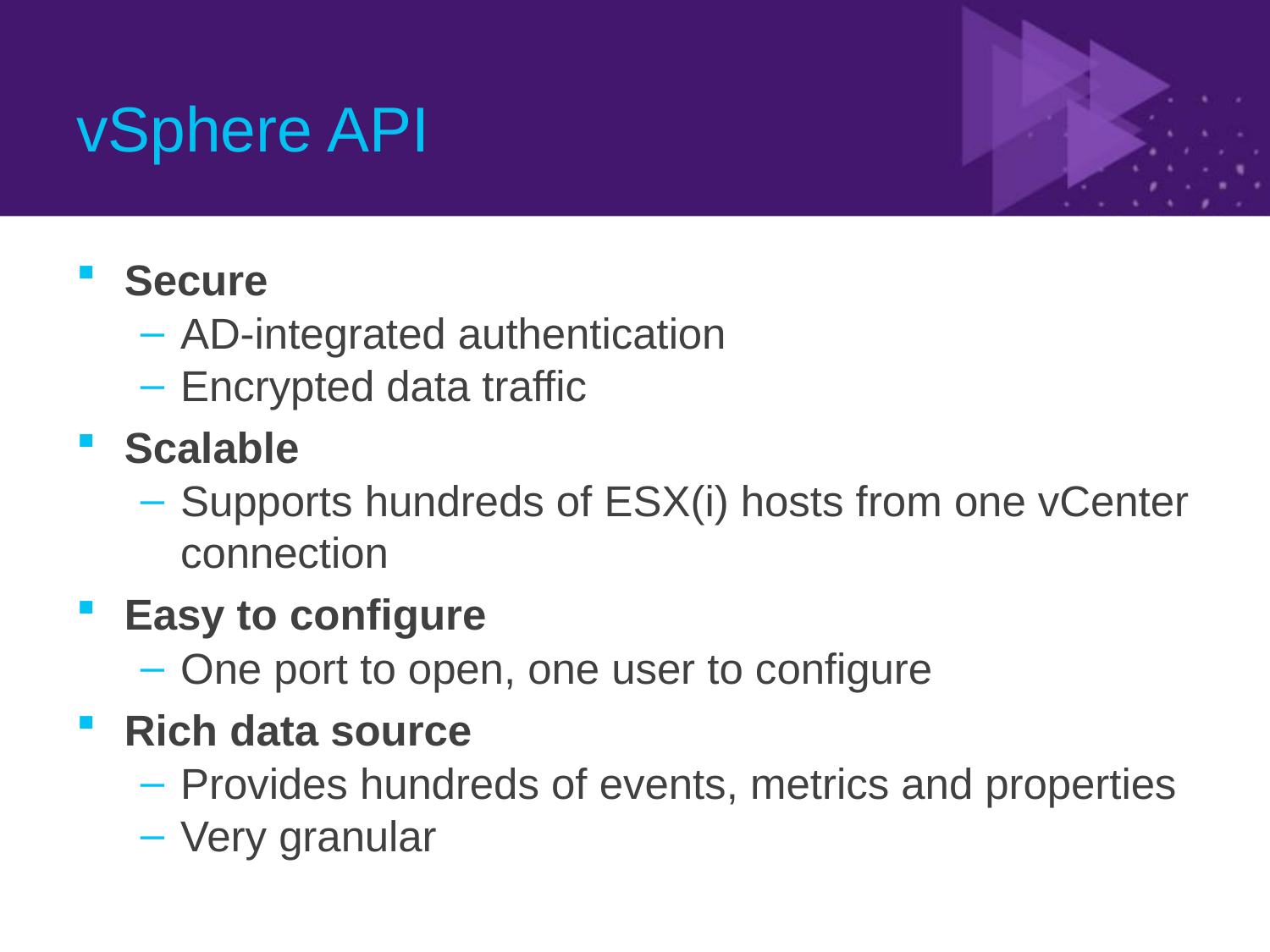

# vSphere API
Secure
AD-integrated authentication
Encrypted data traffic
Scalable
Supports hundreds of ESX(i) hosts from one vCenter connection
Easy to configure
One port to open, one user to configure
Rich data source
Provides hundreds of events, metrics and properties
Very granular